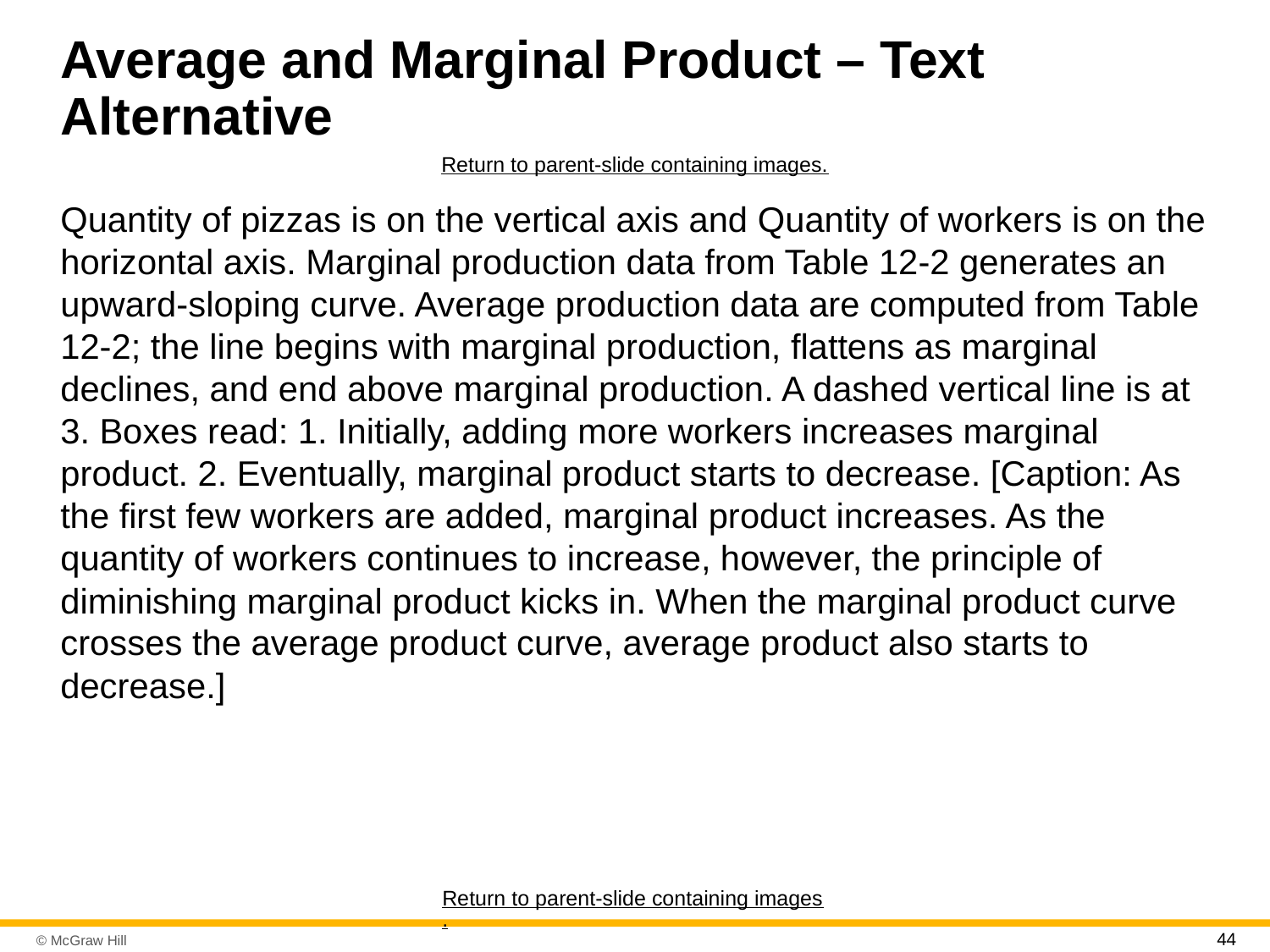

# Average and Marginal Product – Text Alternative
Return to parent-slide containing images.
Quantity of pizzas is on the vertical axis and Quantity of workers is on the horizontal axis. Marginal production data from Table 12-2 generates an upward-sloping curve. Average production data are computed from Table 12-2; the line begins with marginal production, flattens as marginal declines, and end above marginal production. A dashed vertical line is at 3. Boxes read: 1. Initially, adding more workers increases marginal product. 2. Eventually, marginal product starts to decrease. [Caption: As the first few workers are added, marginal product increases. As the quantity of workers continues to increase, however, the principle of diminishing marginal product kicks in. When the marginal product curve crosses the average product curve, average product also starts to decrease.]
Return to parent-slide containing images.